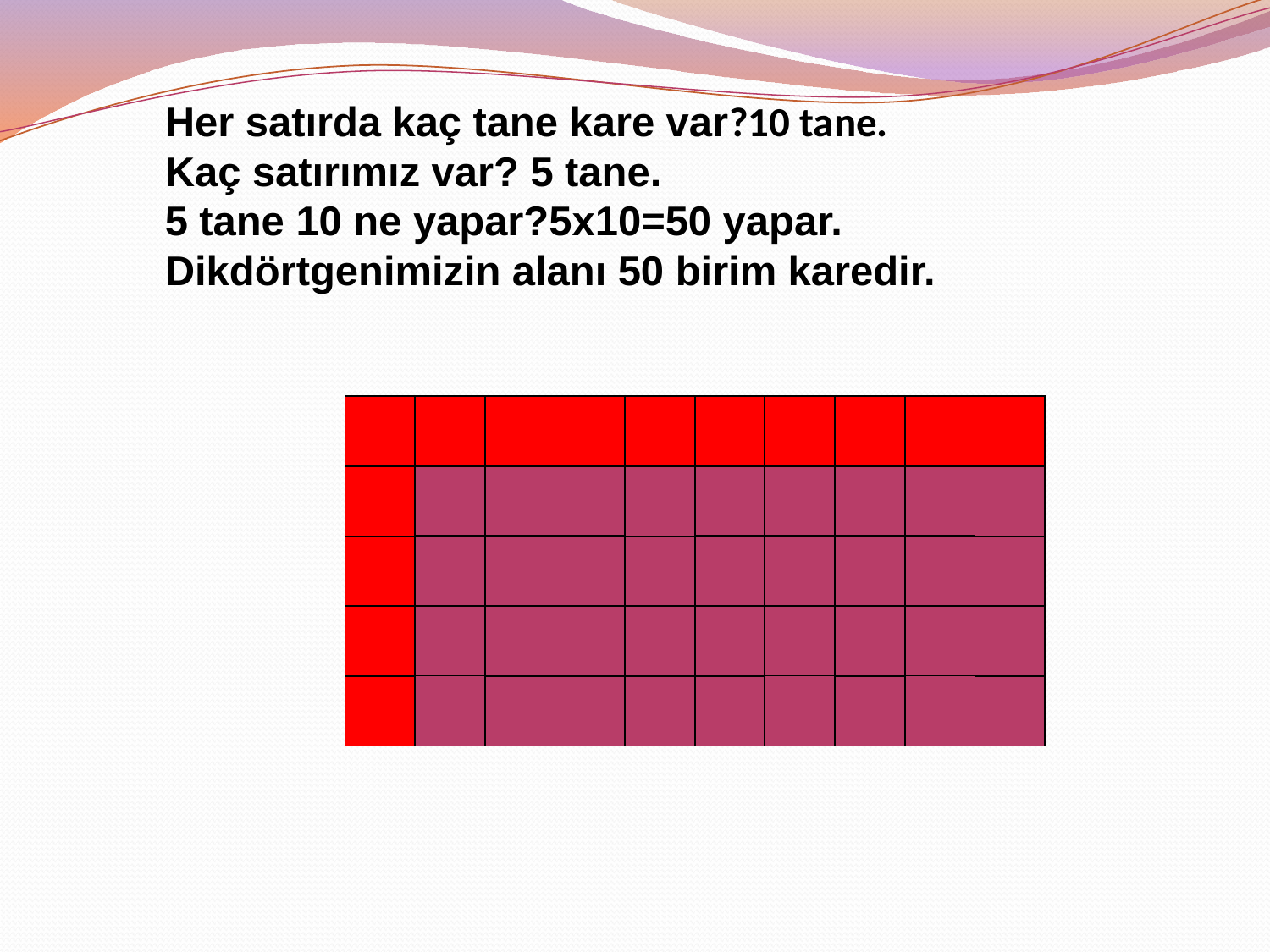

# Her satırda kaç tane kare var?10 tane. Kaç satırımız var? 5 tane. 5 tane 10 ne yapar?5x10=50 yapar. Dikdörtgenimizin alanı 50 birim karedir.